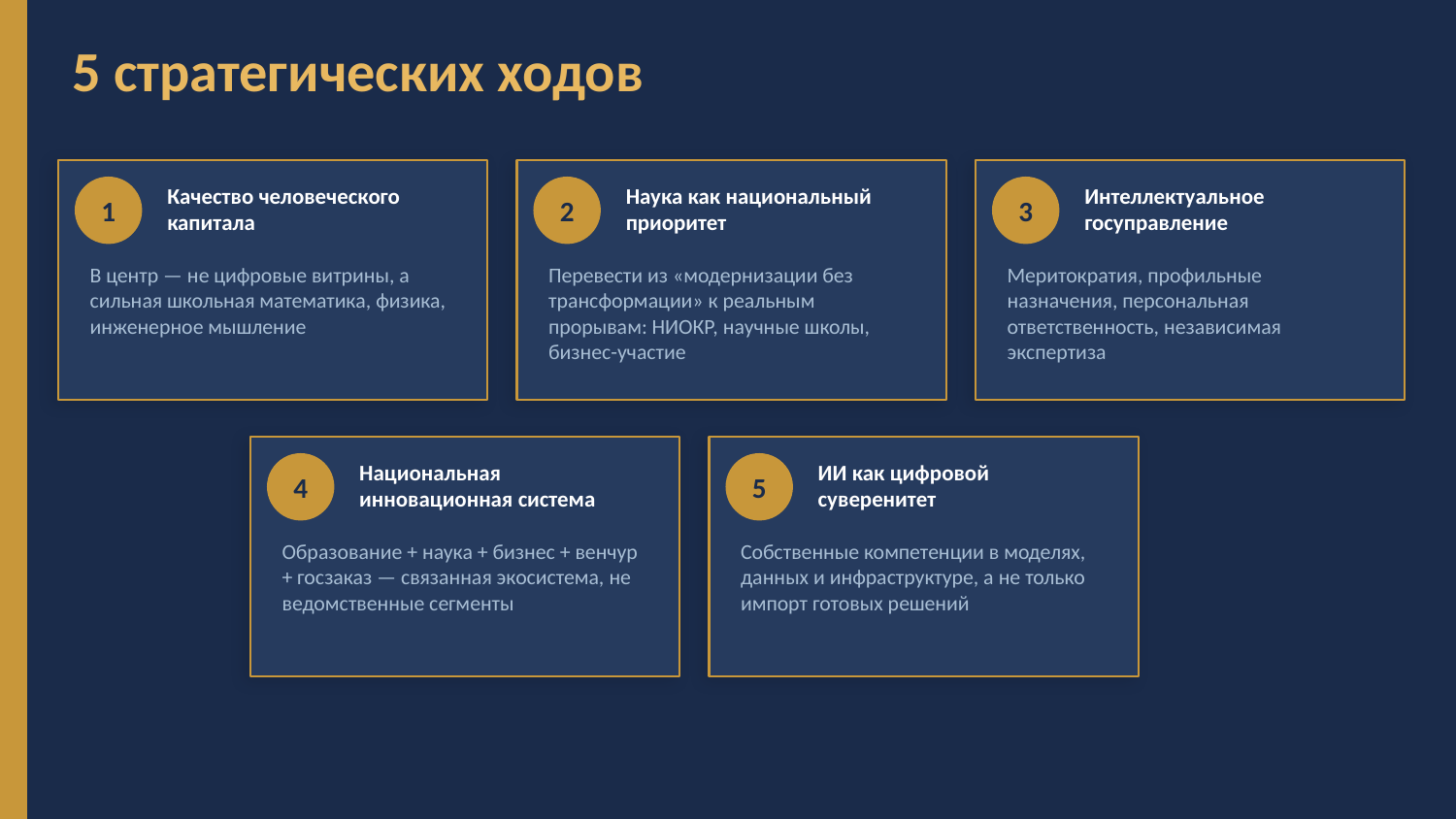

5 стратегических ходов

1
Качество человеческого капитала

2
Наука как национальный приоритет

3
Интеллектуальное госуправление
В центр — не цифровые витрины, а сильная школьная математика, физика, инженерное мышление
Перевести из «модернизации без трансформации» к реальным прорывам: НИОКР, научные школы, бизнес-участие
Меритократия, профильные назначения, персональная ответственность, независимая экспертиза

4
Национальная инновационная система

5
ИИ как цифровой суверенитет
Образование + наука + бизнес + венчур + госзаказ — связанная экосистема, не ведомственные сегменты
Собственные компетенции в моделях, данных и инфраструктуре, а не только импорт готовых решений